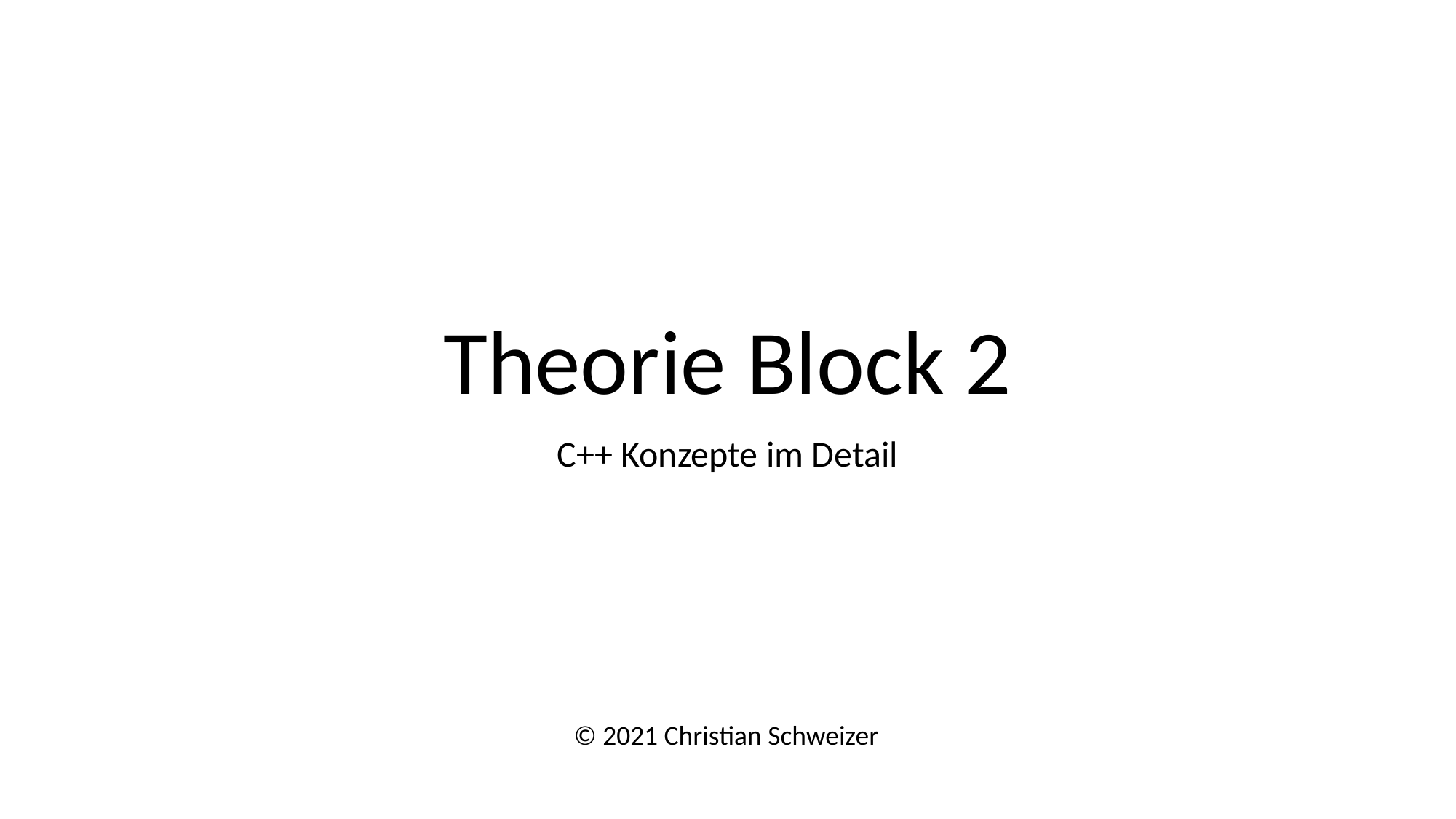

# Theorie Block 2
C++ Konzepte im Detail
© 2021 Christian Schweizer